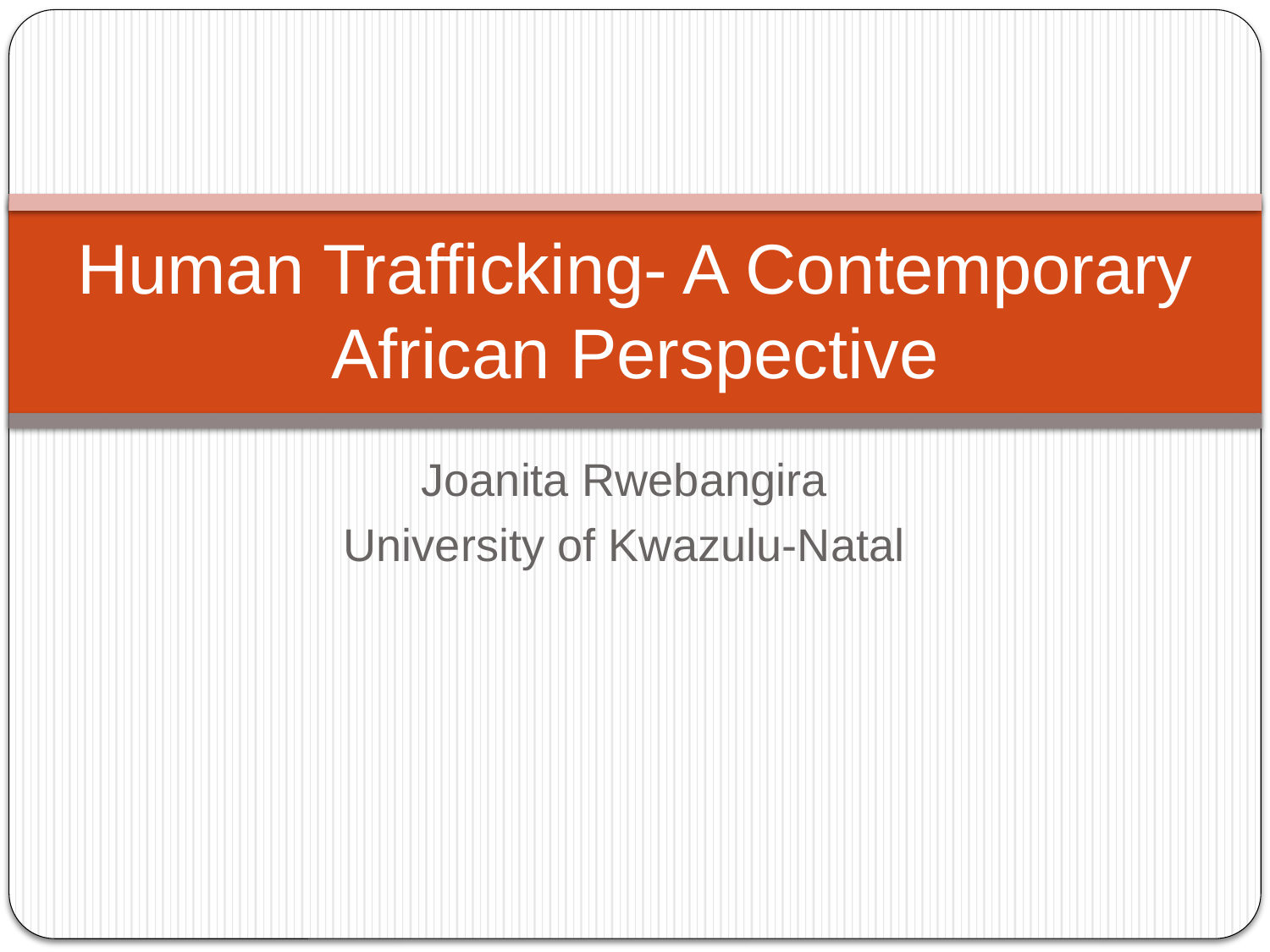

# Human Trafficking- A Contemporary African Perspective
Joanita Rwebangira
University of Kwazulu-Natal